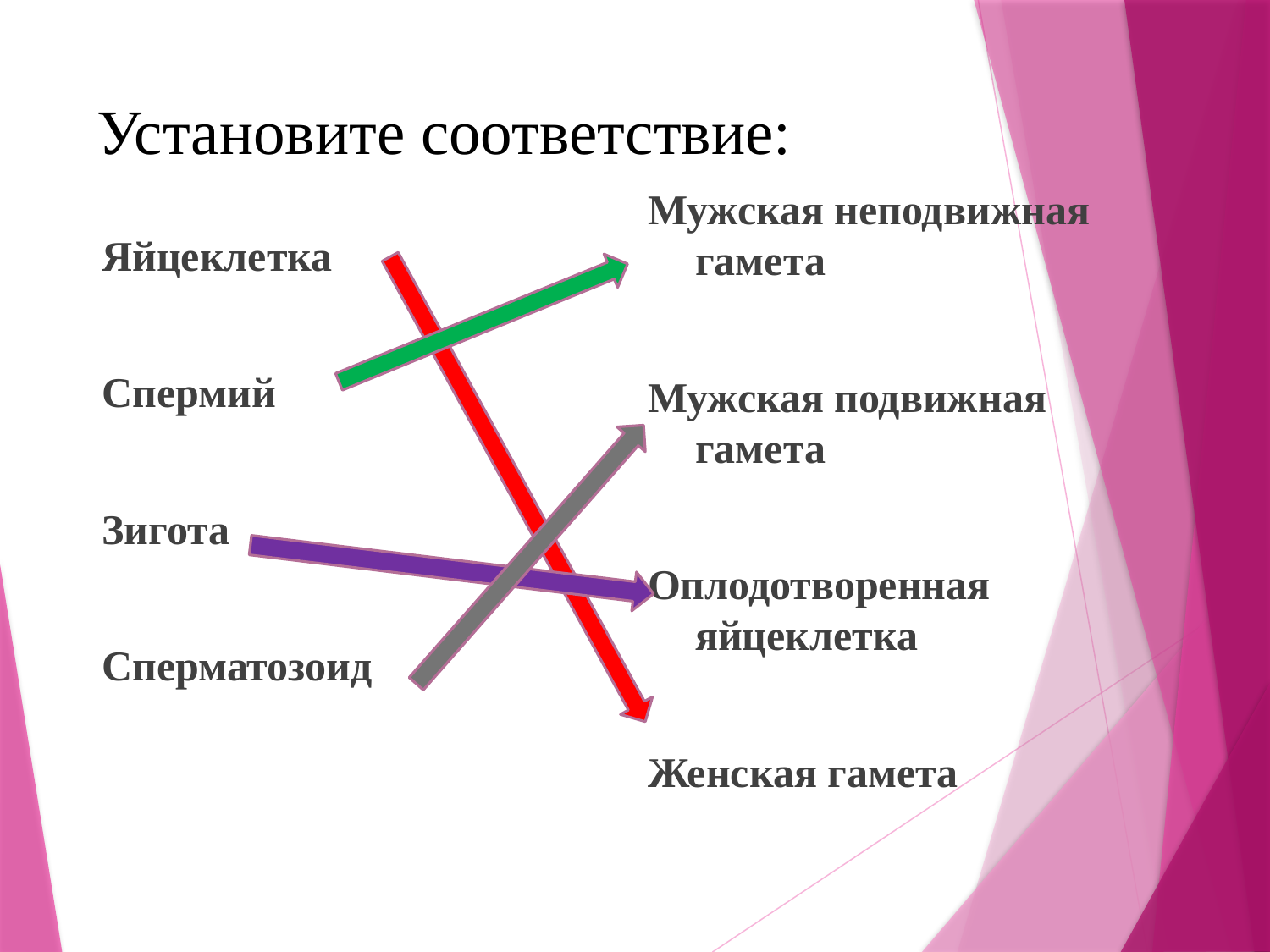

# Установите соответствие:

Мужская неподвижная гамета

Мужская подвижная гамета

Оплодотворенная яйцеклетка

Женская гамета
Яйцеклетка

Спермий

Зигота

Сперматозоид